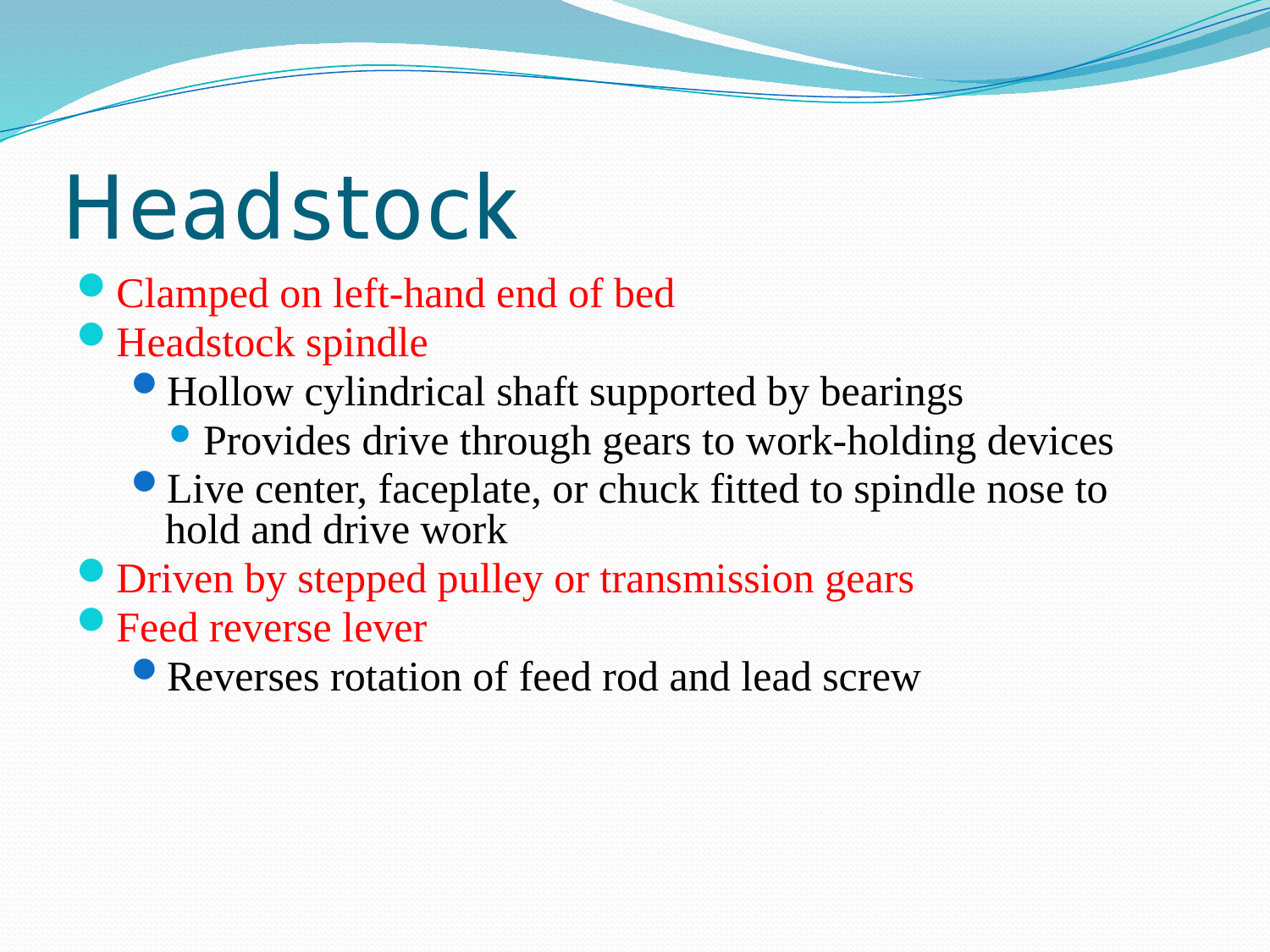

# Headstock
Clamped on left-hand end of bed
Headstock spindle
Hollow cylindrical shaft supported by bearings
Provides drive through gears to work-holding devices
Live center, faceplate, or chuck fitted to spindle nose to hold and drive work
Driven by stepped pulley or transmission gears
Feed reverse lever
Reverses rotation of feed rod and lead screw